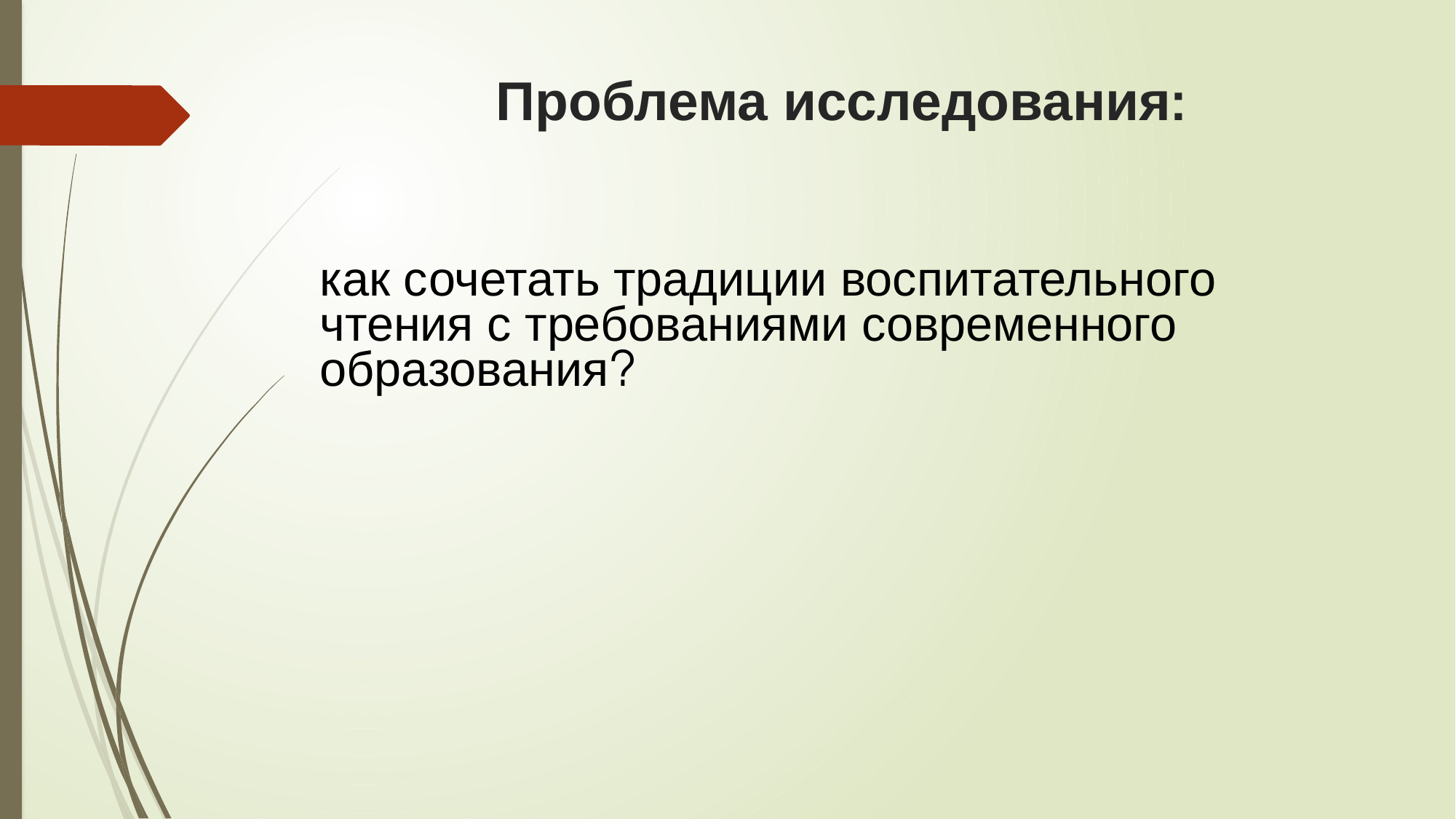

# Проблема исследования:
как сочетать традиции воспитательного чтения с требованиями современного образования?